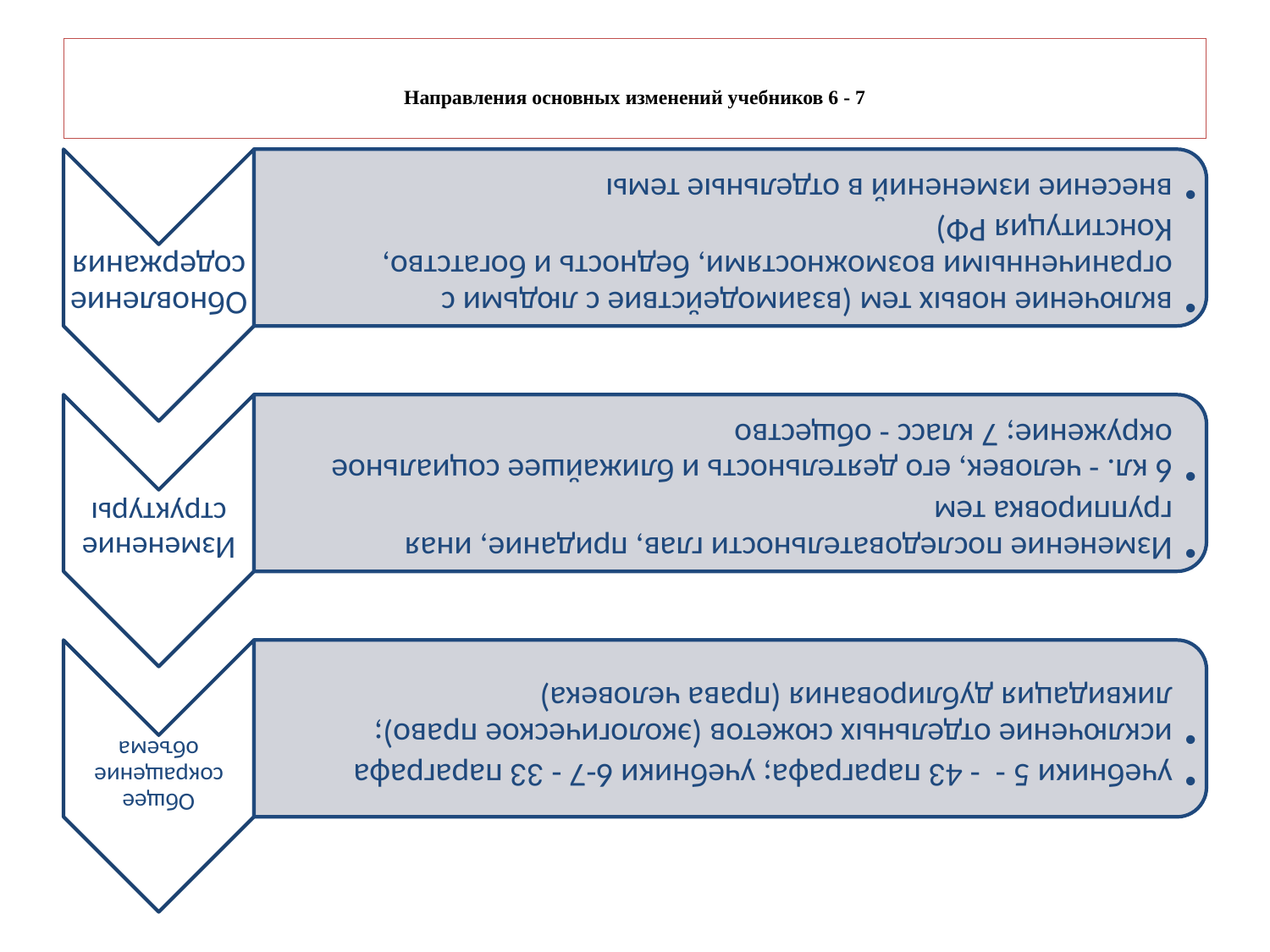

# Направления основных изменений учебников 6 - 7
Обновление содержания
включение новых тем (взаимодействие с людьми с ограниченными возможностями, бедность и богатство, Конституция РФ)
внесение изменений в отдельные темы
Изменение структуры
Изменение последовательности глав, придание, иная группировка тем
6 кл. - человек, его деятельность и ближайшее социальное окружение; 7 класс - общество
Общее сокращение объема
учебники 5 -  - 43 параграфа; учебники 6-7 - 33 параграфа
исключение отдельных сюжетов (экологическое право); ликвидация дублирования (права человека)